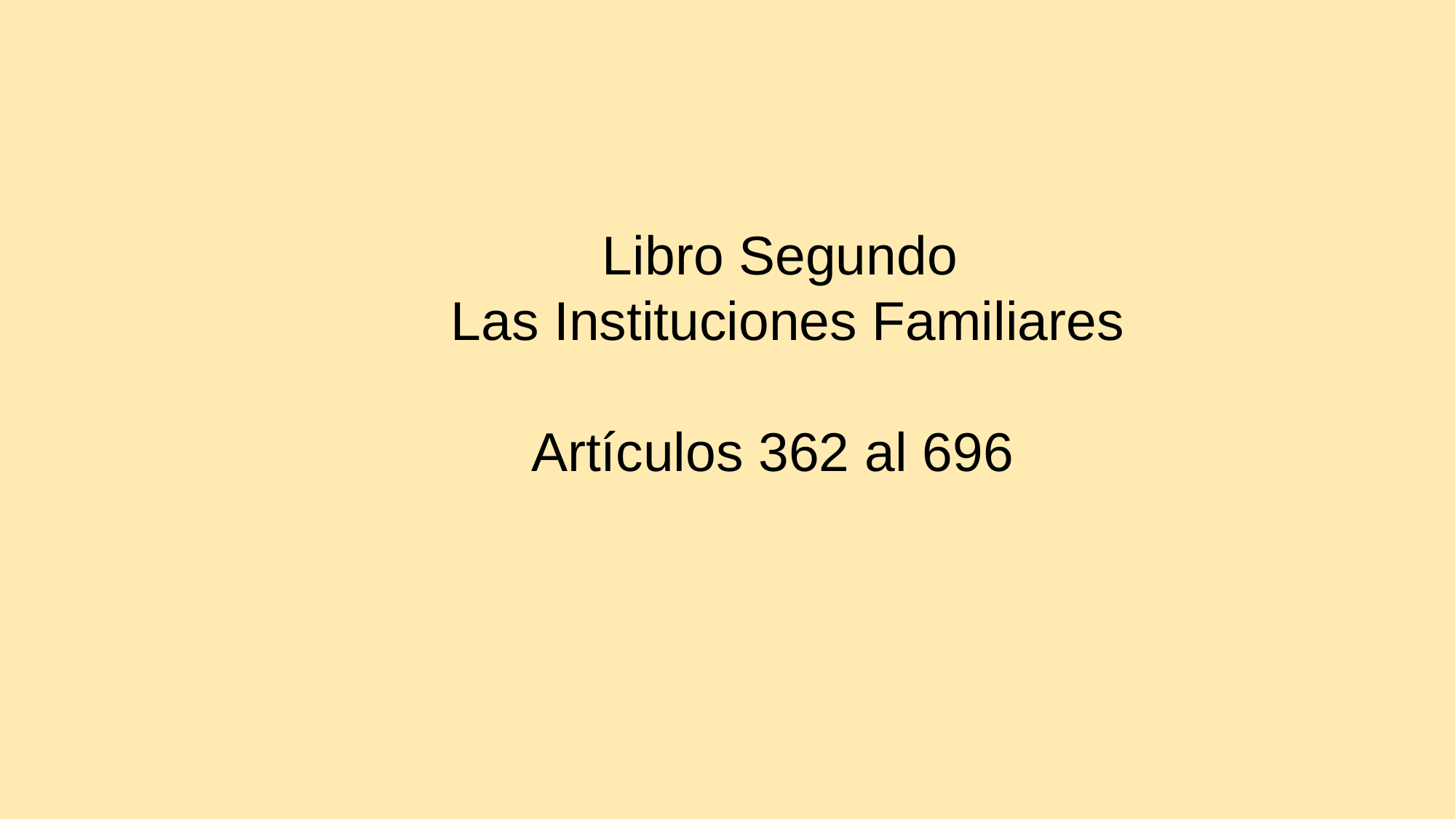

Libro Segundo
 Las Instituciones Familiares

Artículos 362 al 696